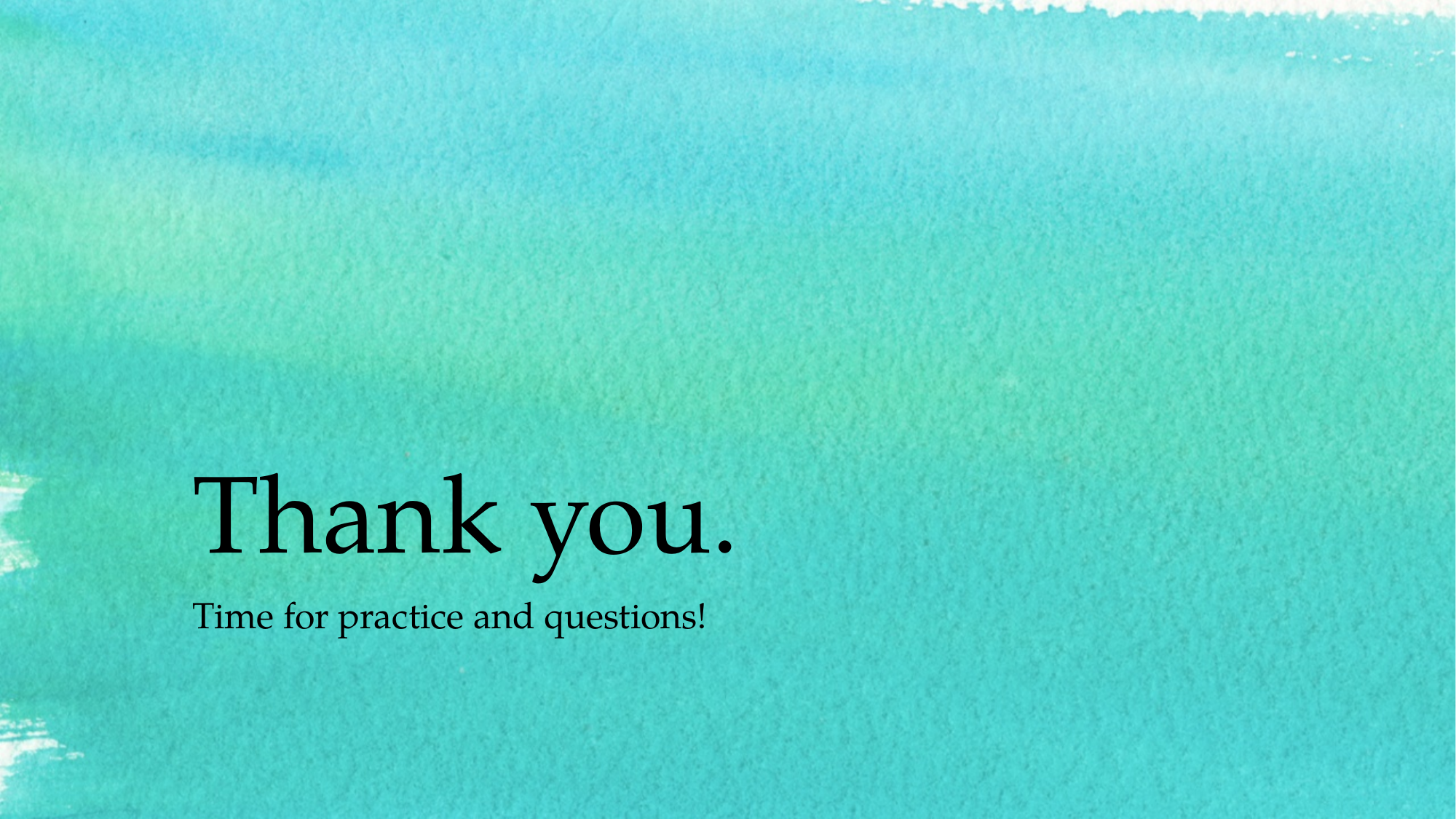

# Thank you.
Time for practice and questions!